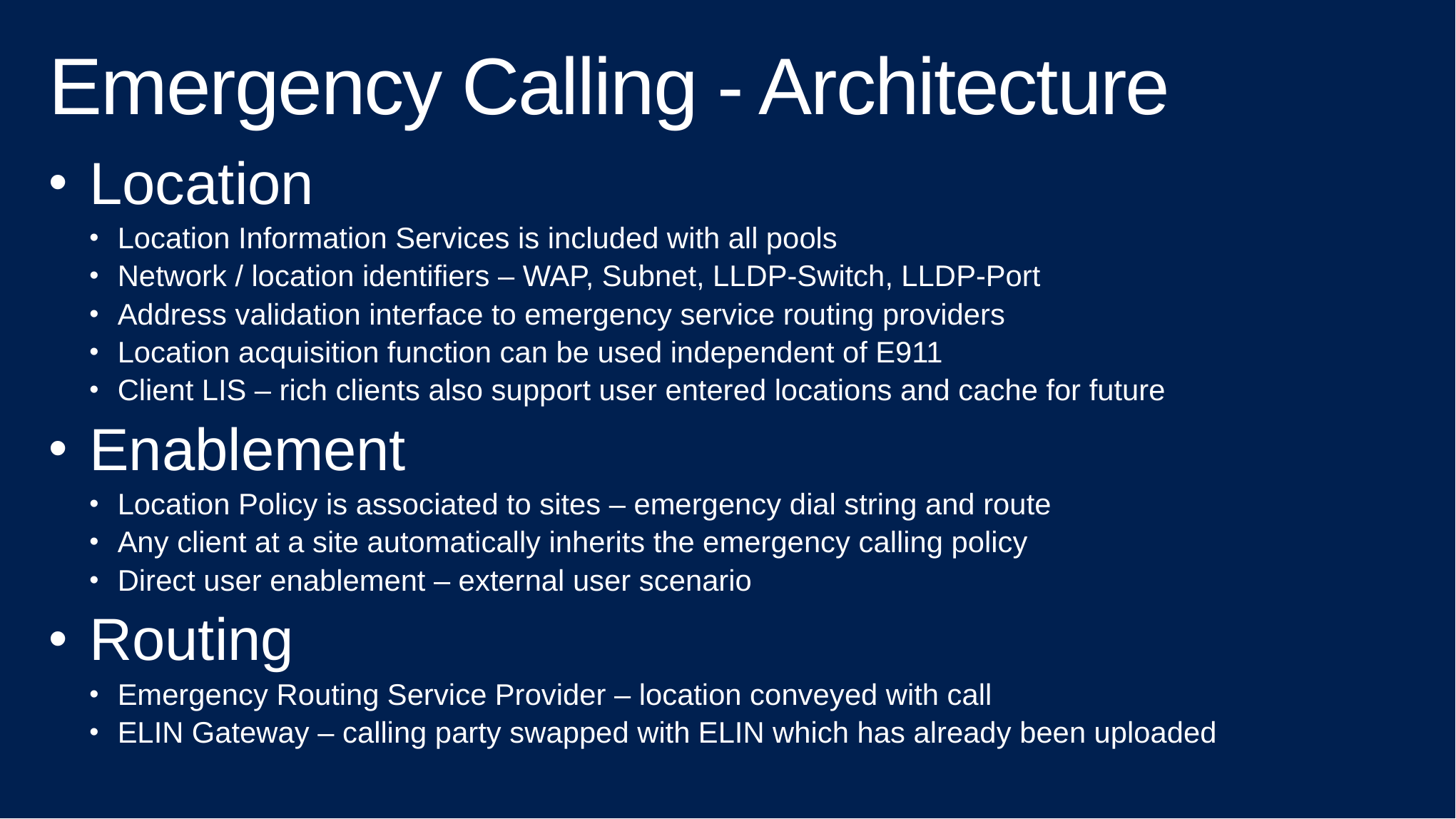

# Emergency Calling - Architecture
Location
Location Information Services is included with all pools
Network / location identifiers – WAP, Subnet, LLDP-Switch, LLDP-Port
Address validation interface to emergency service routing providers
Location acquisition function can be used independent of E911
Client LIS – rich clients also support user entered locations and cache for future
Enablement
Location Policy is associated to sites – emergency dial string and route
Any client at a site automatically inherits the emergency calling policy
Direct user enablement – external user scenario
Routing
Emergency Routing Service Provider – location conveyed with call
ELIN Gateway – calling party swapped with ELIN which has already been uploaded